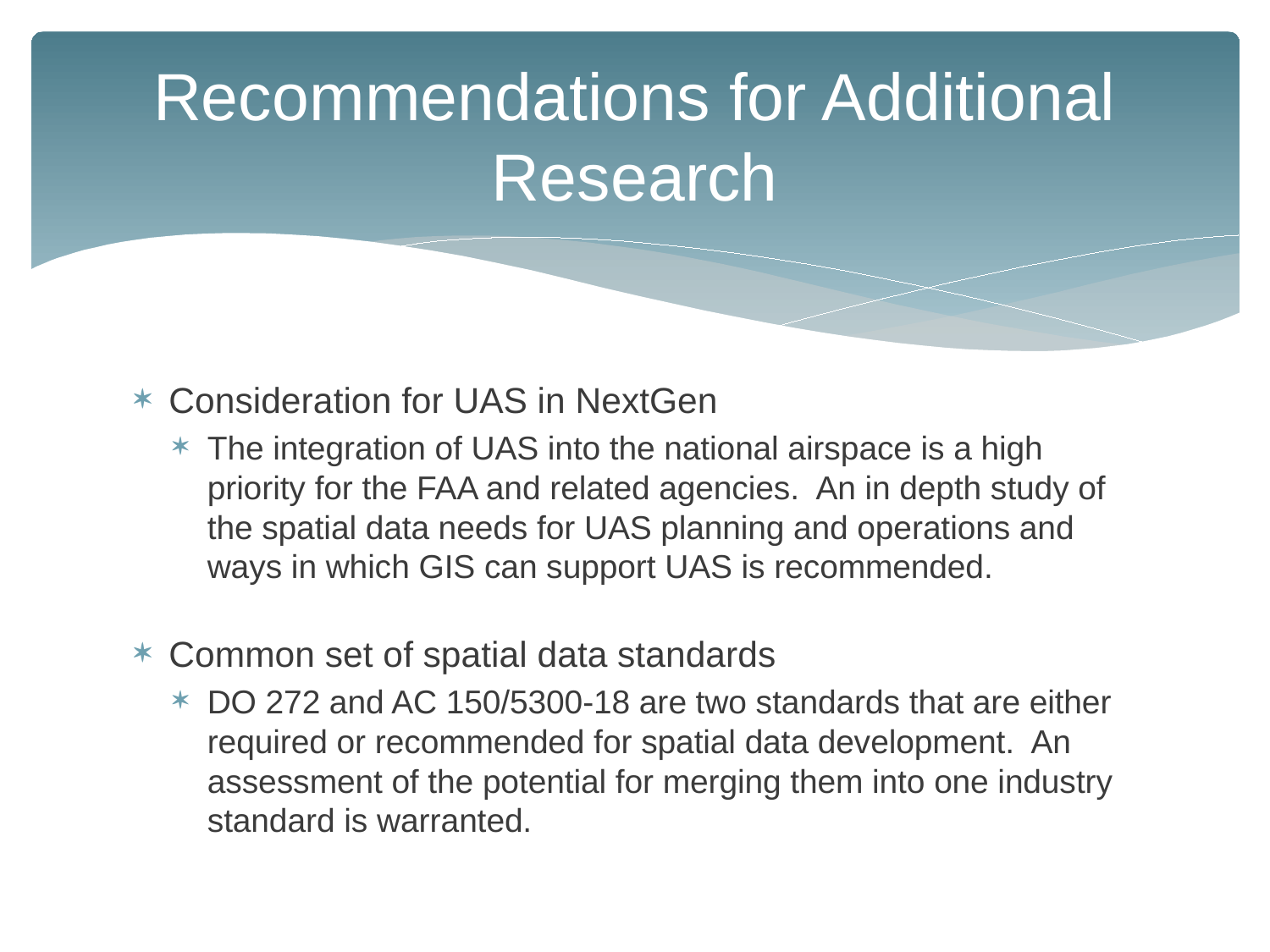

# Recommendations for Additional Research
Consideration for UAS in NextGen
The integration of UAS into the national airspace is a high priority for the FAA and related agencies.  An in depth study of the spatial data needs for UAS planning and operations and ways in which GIS can support UAS is recommended.
Common set of spatial data standards
DO 272 and AC 150/5300-18 are two standards that are either required or recommended for spatial data development.  An assessment of the potential for merging them into one industry standard is warranted.